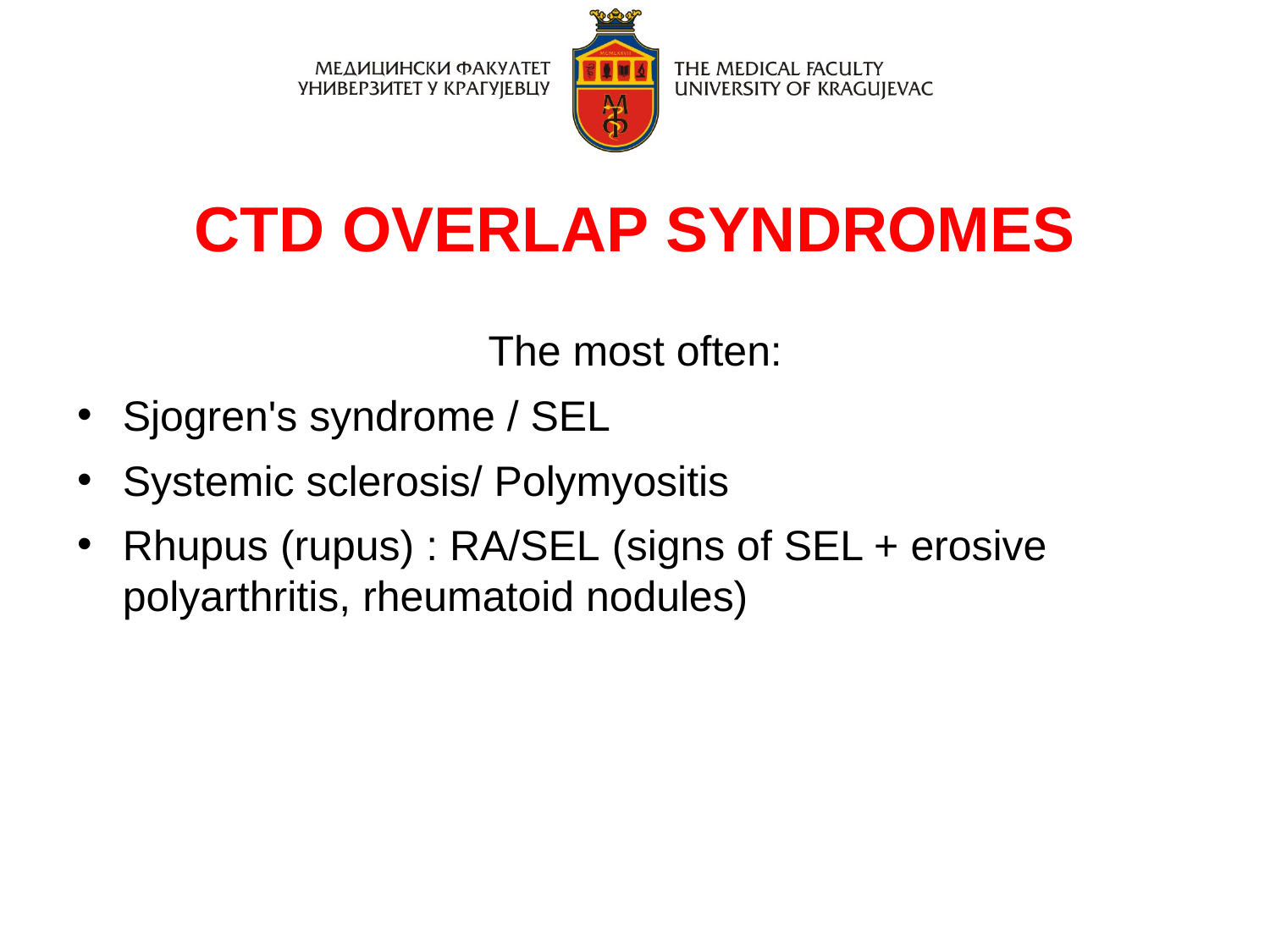

CTD OVERLAP SYNDROMES
The most often:
Sjogren's syndrome / SEL
Systemic sclerosis/ Polymyositis
Rhupus (rupus) : RA/SEL (signs of SEL + erosive polyarthritis, rheumatoid nodules)